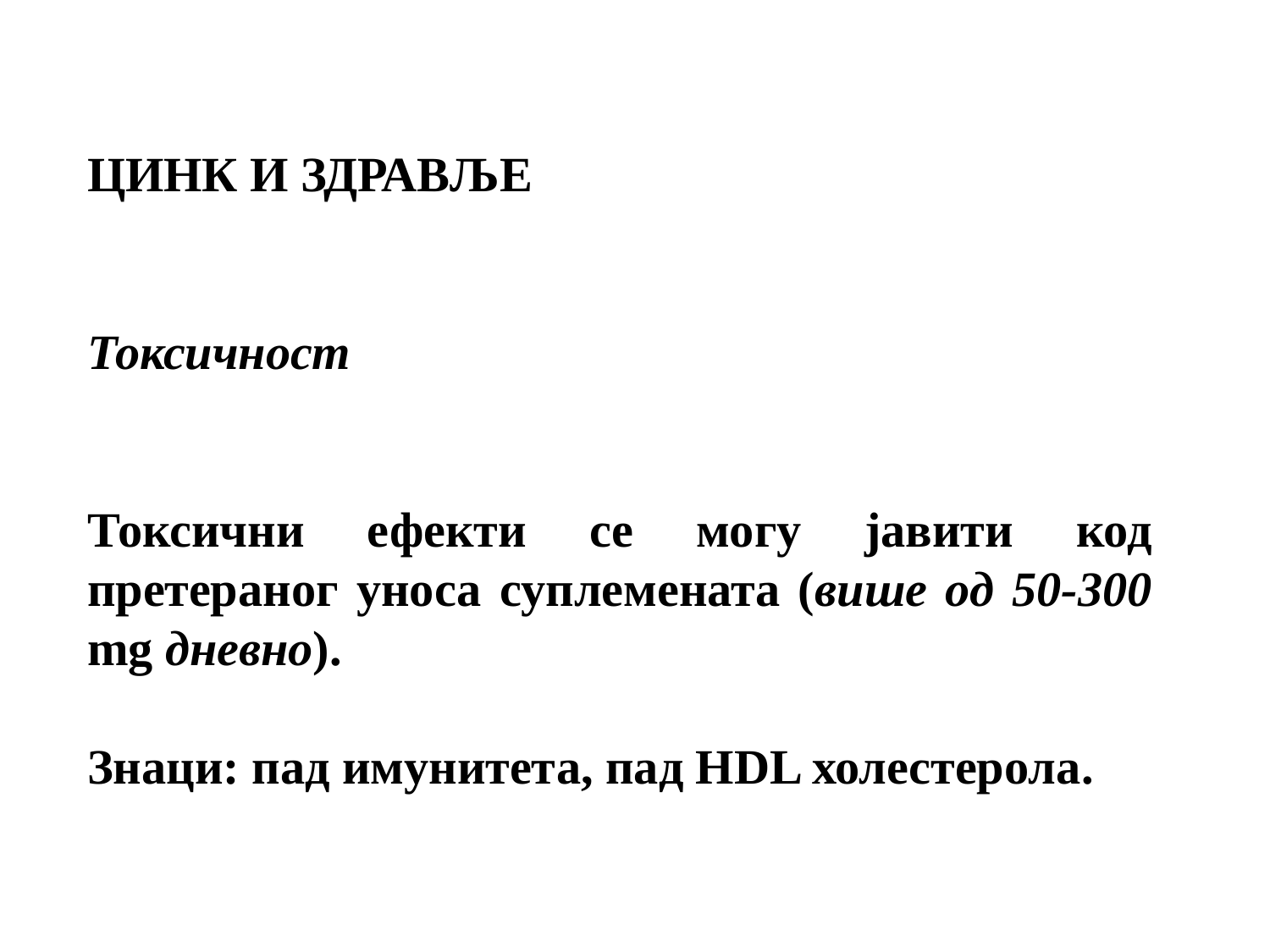

ЦИНК И ЗДРАВЉЕ

Токсичност

Токсични ефекти се могу јавити код претераног уноса суплемената (више од 50-300 mg дневно).

Знаци: пад имунитета, пад HDL холестерола.